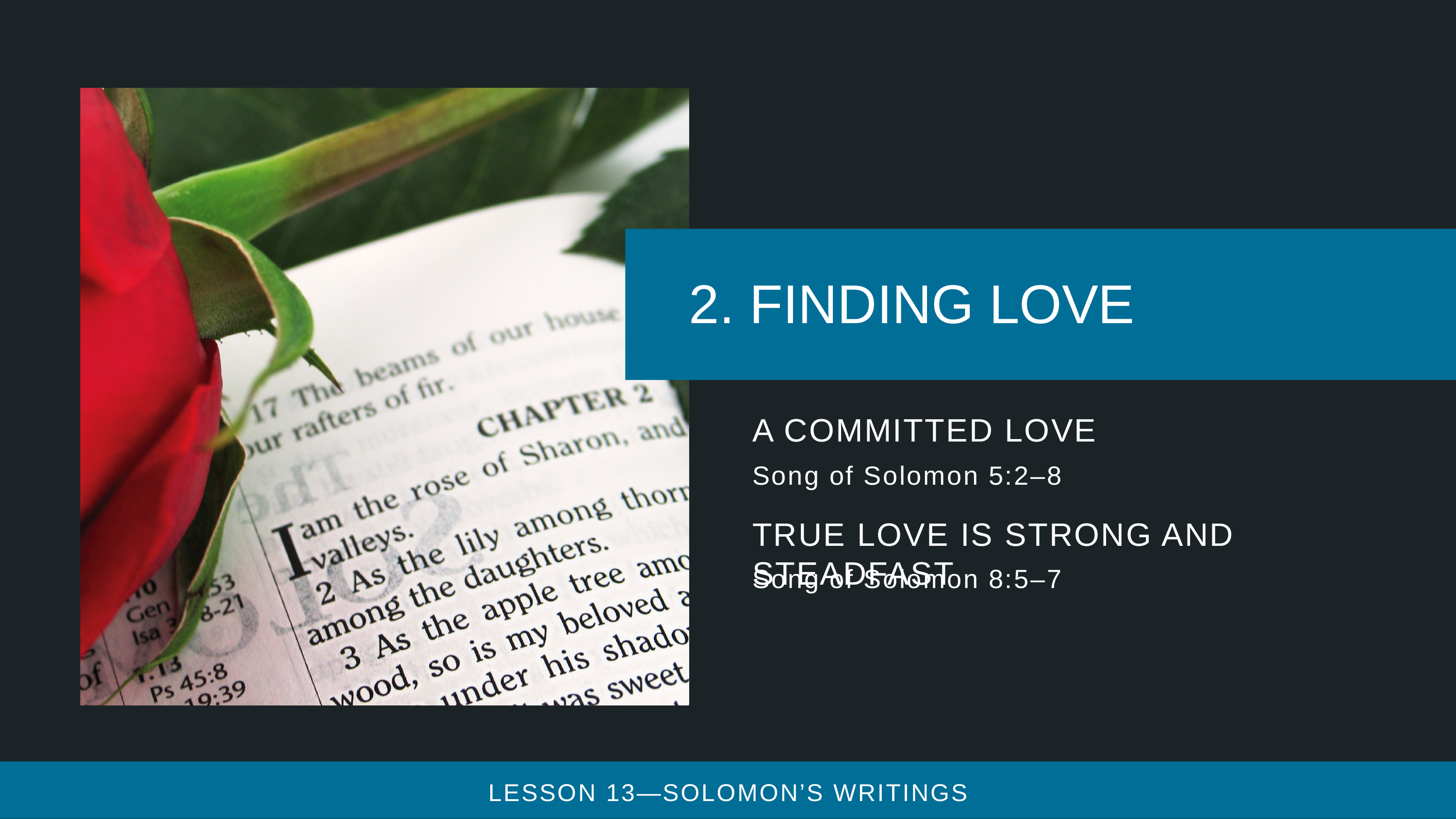

A COMMITTED LOVE
Song of Solomon 5:2–8
TRUE LOVE IS STRONG AND STEADFAST
Song of Solomon 8:5–7